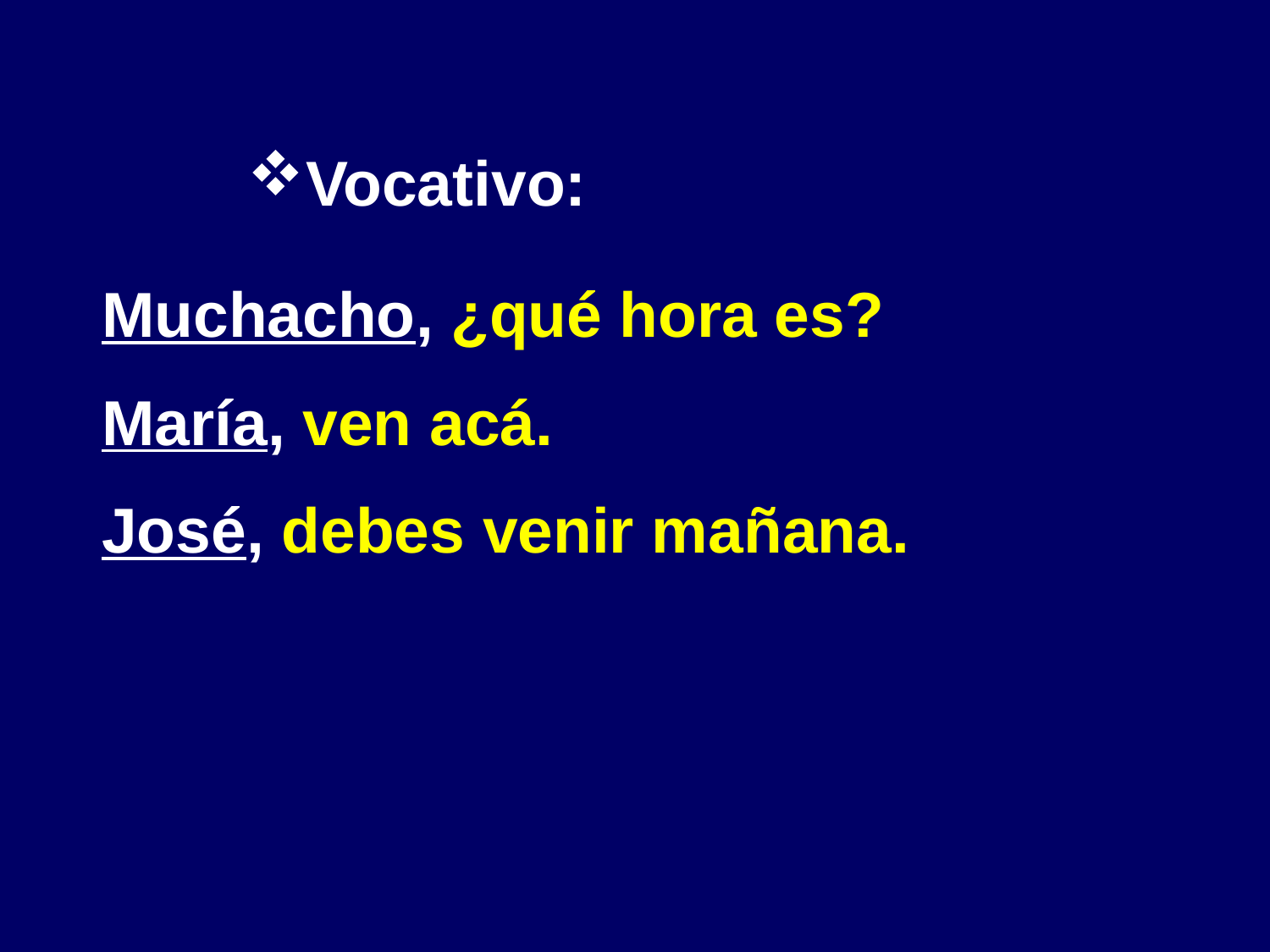

Vocativo:
Muchacho, ¿qué hora es?
María, ven acá.
José, debes venir mañana.